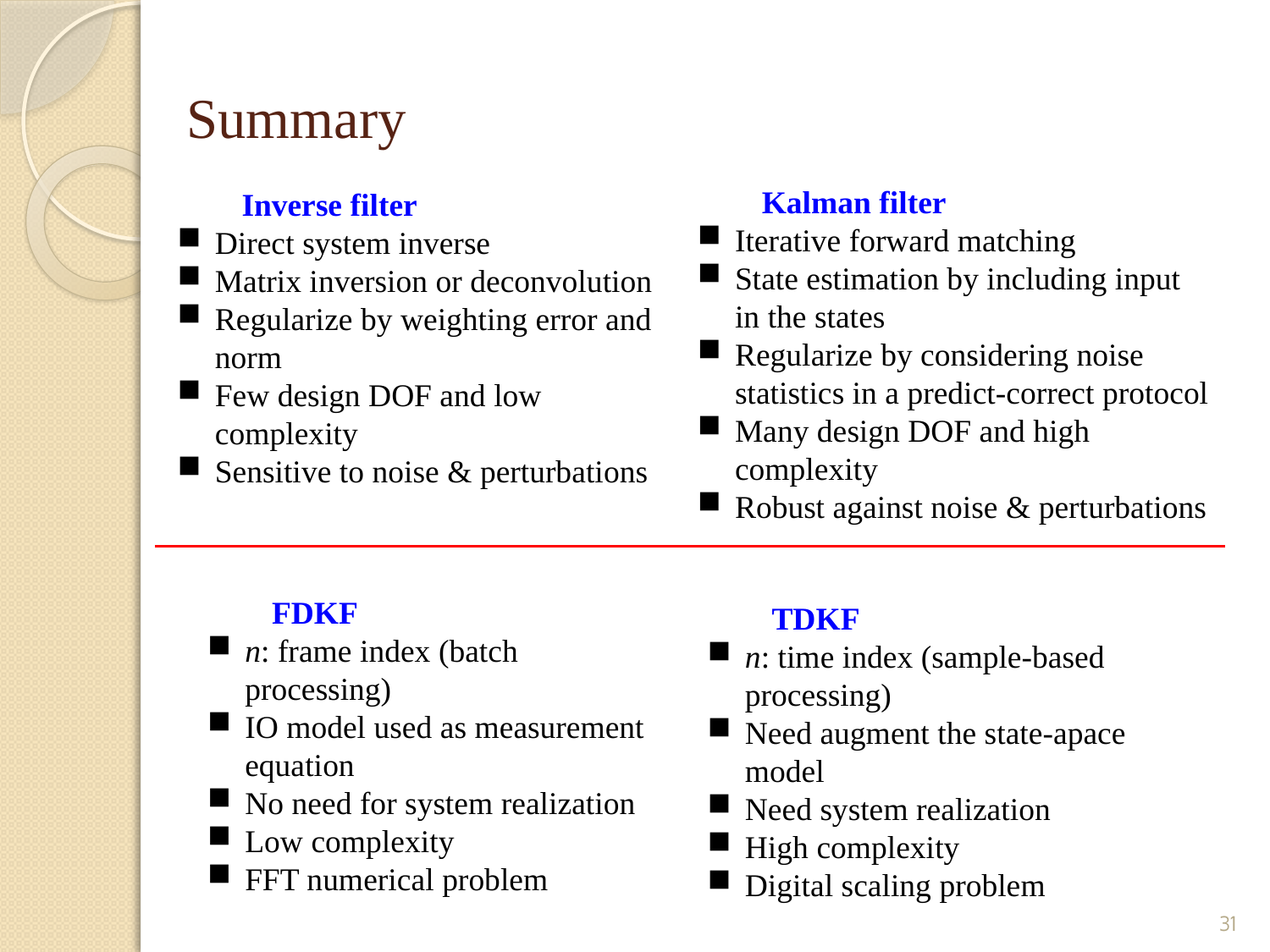

# Summary
        Kalman filter
Iterative forward matching
State estimation by including input in the states
Regularize by considering noise statistics in a predict-correct protocol
Many design DOF and high complexity
Robust against noise & perturbations
        Inverse filter
Direct system inverse
Matrix inversion or deconvolution
Regularize by weighting error and norm
Few design DOF and low complexity
Sensitive to noise & perturbations
        FDKF
n: frame index (batch processing)
IO model used as measurement equation
No need for system realization
Low complexity
FFT numerical problem
        TDKF
n: time index (sample-based processing)
Need augment the state-apace model
Need system realization
High complexity
Digital scaling problem
31